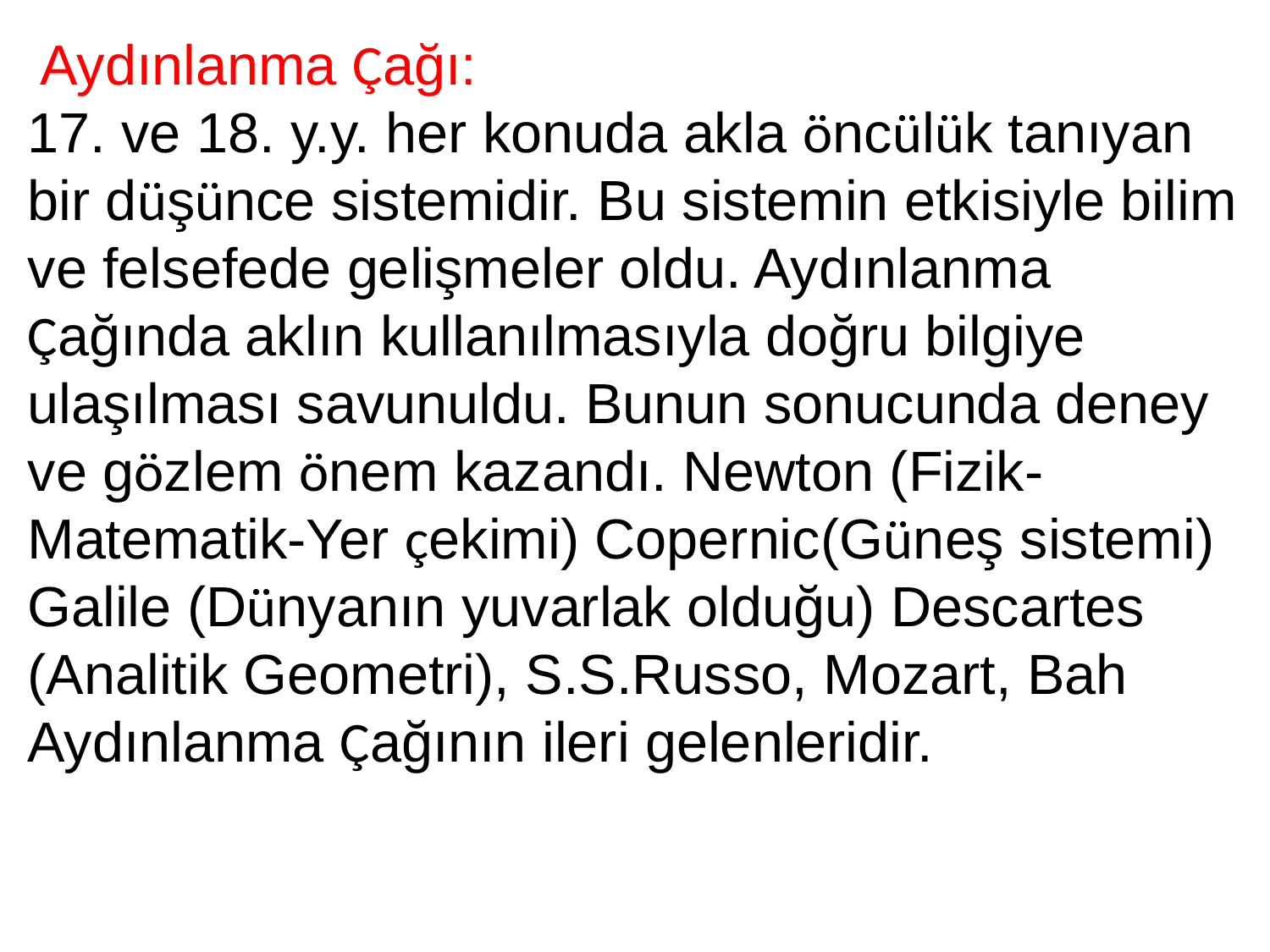

Aydınlanma Çağı:
17. ve 18. y.y. her konuda akla öncülük tanıyan bir düşünce sistemidir. Bu sistemin etkisiyle bilim ve felsefede gelişmeler oldu. Aydınlanma Çağında aklın kullanılmasıyla doğru bilgiye ulaşılması savunuldu. Bunun sonucunda deney ve gözlem önem kazandı. Newton (Fizik-Matematik-Yer çekimi) Copernic(Güneş sistemi) Galile (Dünyanın yuvarlak olduğu) Descartes (Analitik Geometri), S.S.Russo, Mozart, Bah Aydınlanma Çağının ileri gelenleridir.